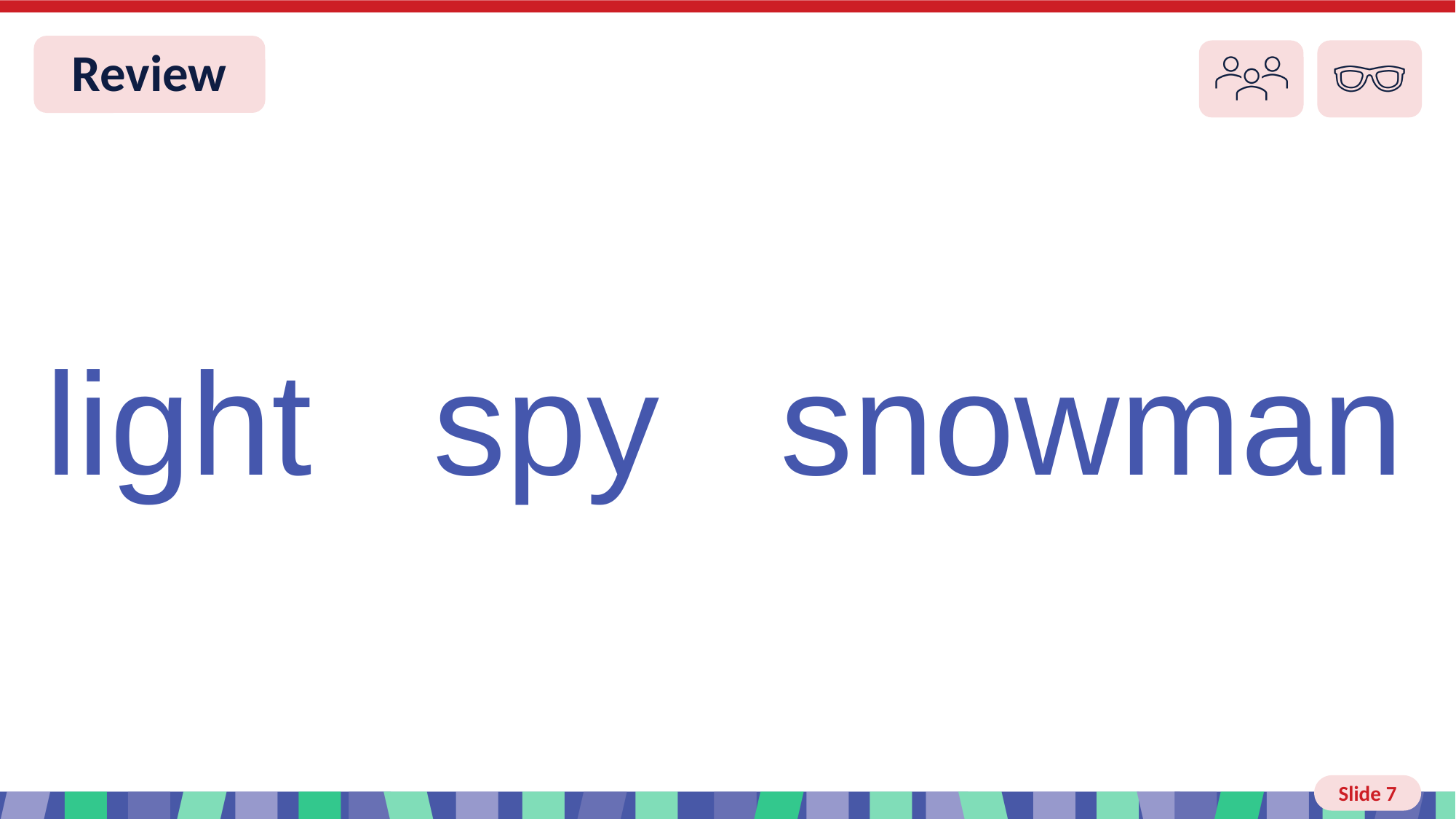

# Slide 7 Review You do
light   spy   snowman